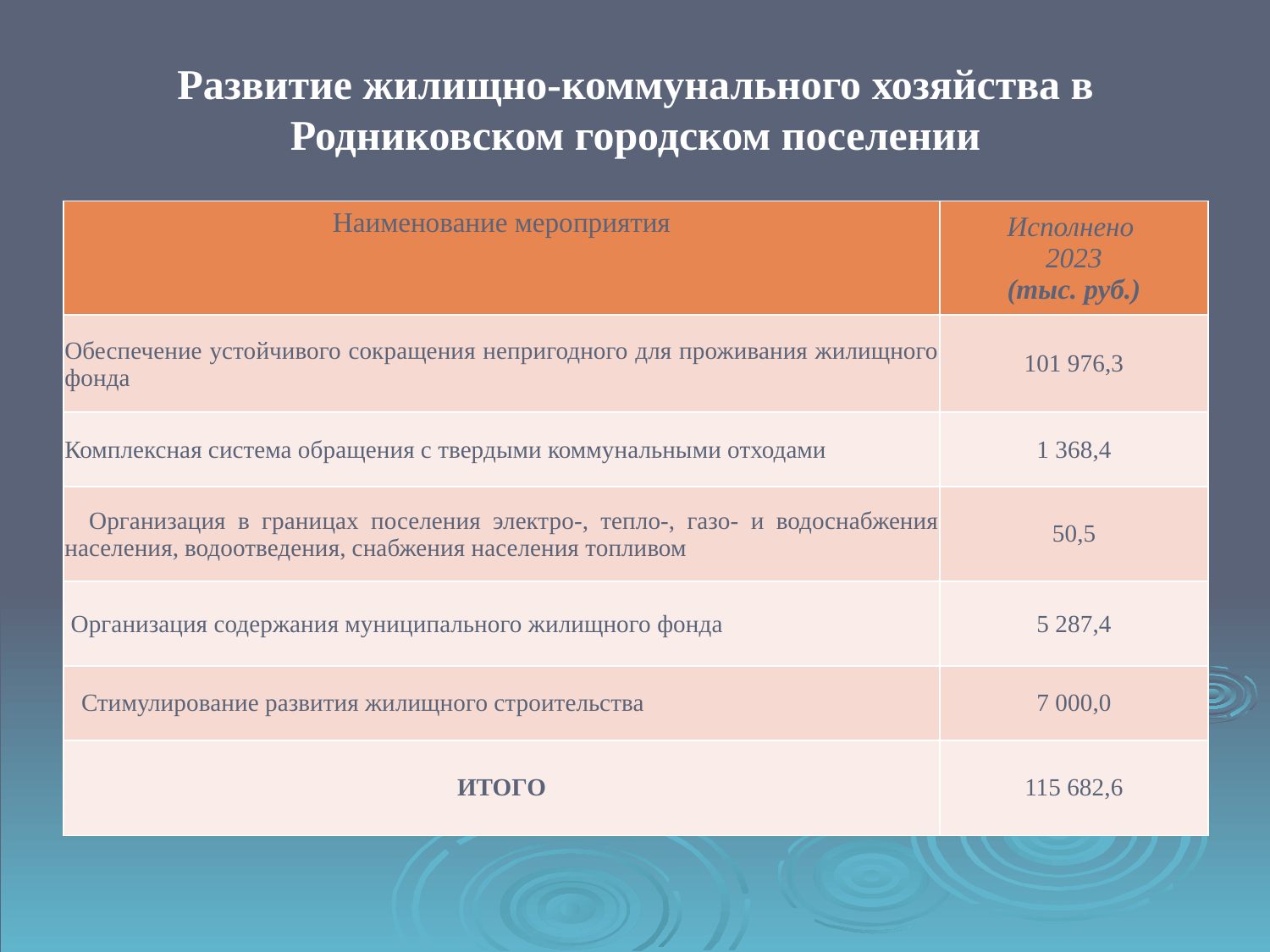

Развитие жилищно-коммунального хозяйства в Родниковском городском поселении
| Наименование мероприятия | Исполнено 2023 (тыс. руб.) |
| --- | --- |
| Обеспечение устойчивого сокращения непригодного для проживания жилищного фонда | 101 976,3 |
| Комплексная система обращения с твердыми коммунальными отходами | 1 368,4 |
| Организация в границах поселения электро-, тепло-, газо- и водоснабжения населения, водоотведения, снабжения населения топливом | 50,5 |
| Организация содержания муниципального жилищного фонда | 5 287,4 |
| Стимулирование развития жилищного строительства | 7 000,0 |
| ИТОГО | 115 682,6 |